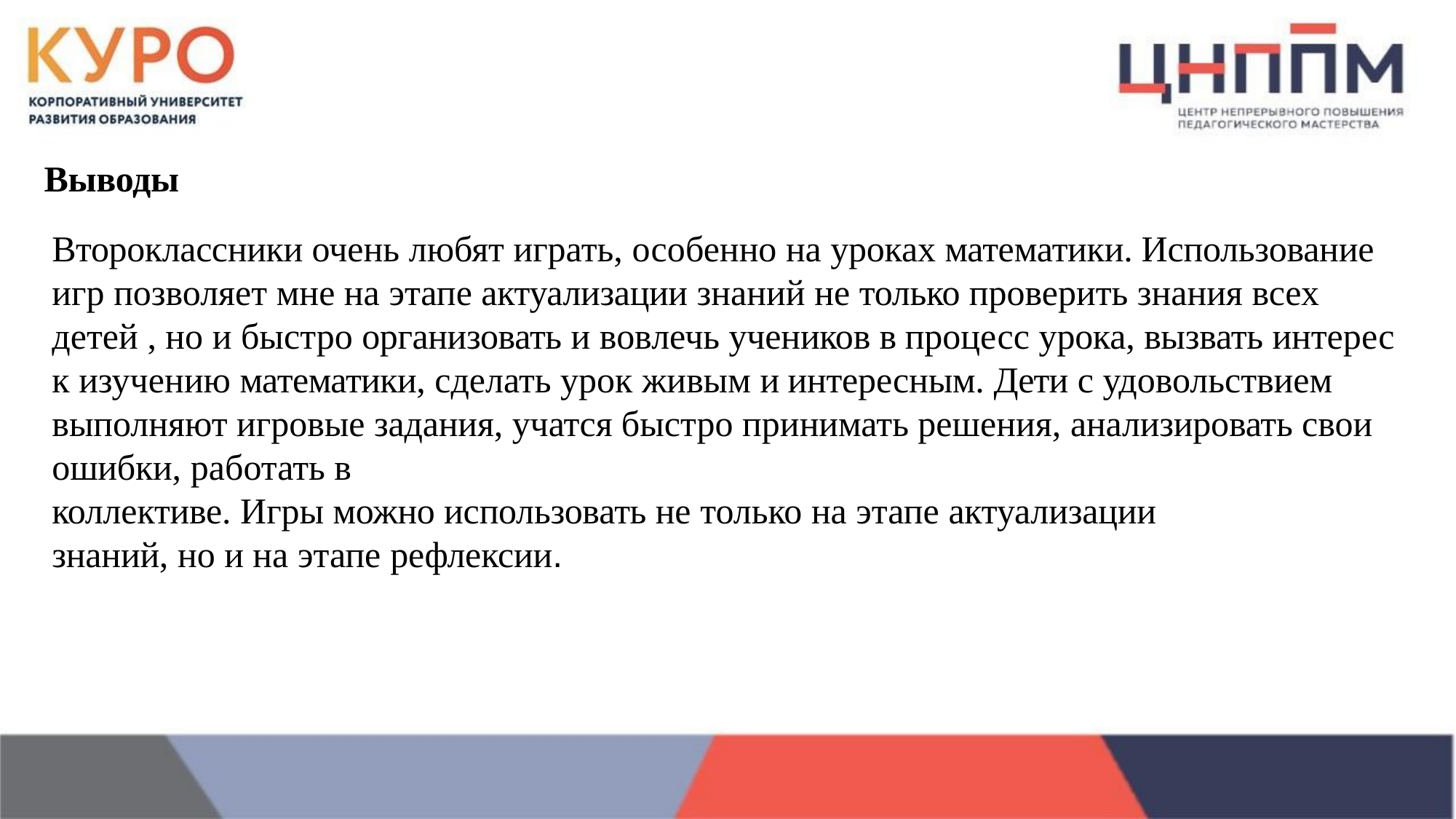

Выводы
Второклассники очень любят играть, особенно на уроках математики. Использование игр позволяет мне на этапе актуализации знаний не только проверить знания всех детей , но и быстро организовать и вовлечь учеников в процесс урока, вызвать интерес к изучению математики, сделать урок живым и интересным. Дети с удовольствием выполняют игровые задания, учатся быстро принимать решения, анализировать свои ошибки, работать в
коллективе. Игры можно использовать не только на этапе актуализации
знаний, но и на этапе рефлексии.